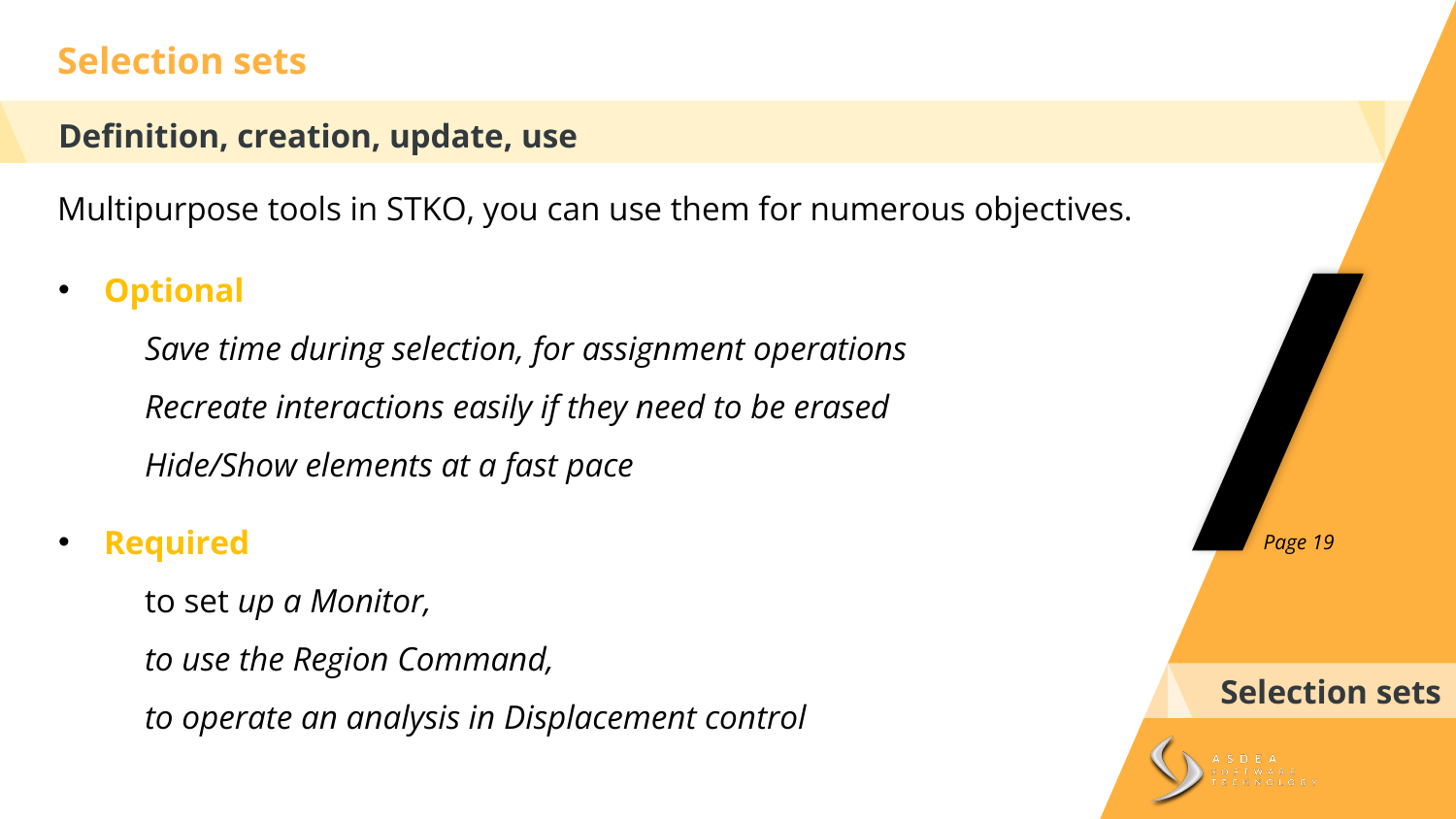

Selection sets

Definition, creation, update, use
Multipurpose tools in STKO, you can use them for numerous objectives.
Optional
Save time during selection, for assignment operations
Recreate interactions easily if they need to be erased
Hide/Show elements at a fast pace

Required
to set up a Monitor,
to use the Region Command,
to operate an analysis in Displacement control

Page 19

Selection sets